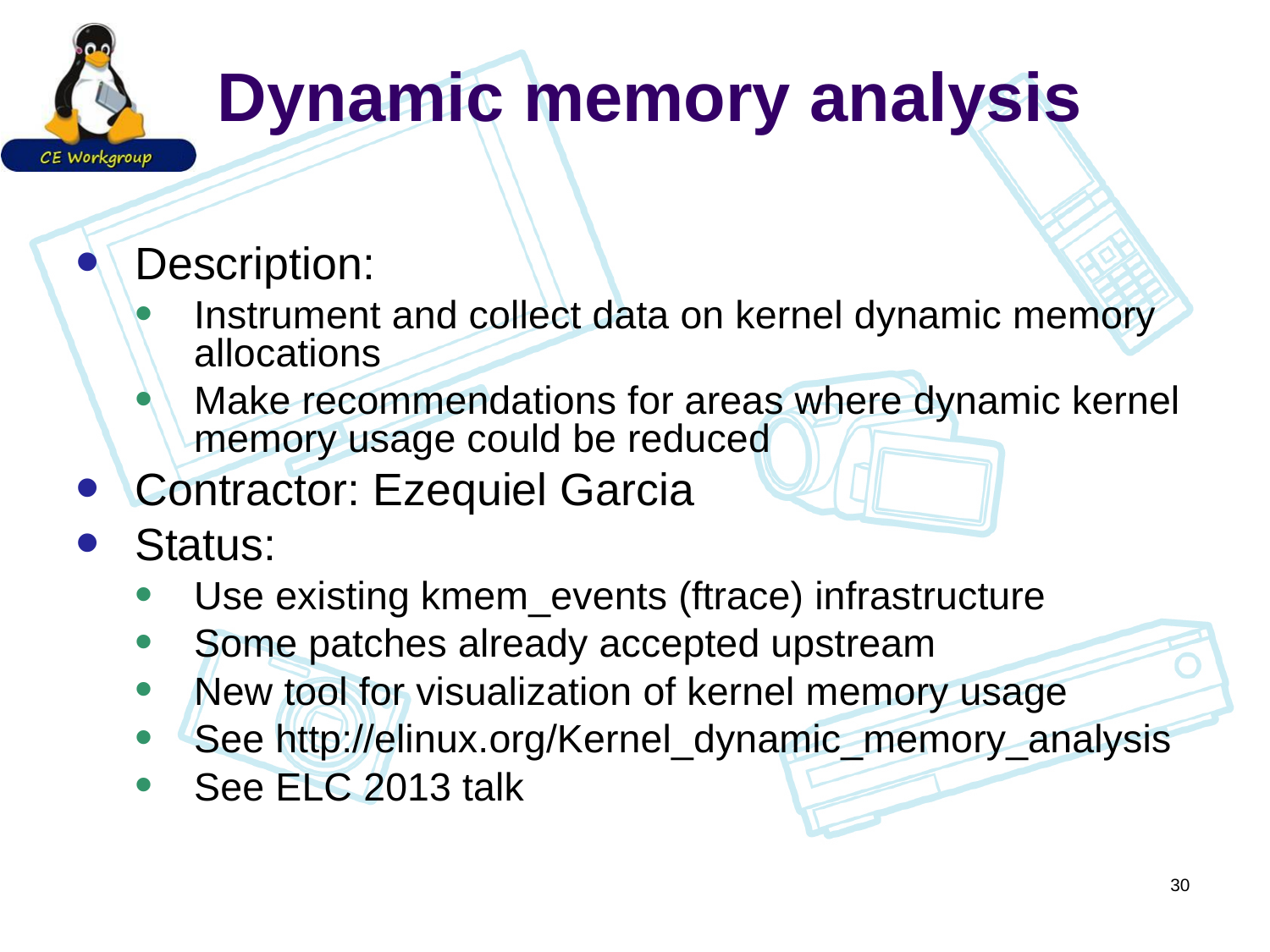

# Dynamic memory analysis
Description:
Instrument and collect data on kernel dynamic memory allocations
Make recommendations for areas where dynamic kernel memory usage could be reduced
Contractor: Ezequiel Garcia
Status:
Use existing kmem_events (ftrace) infrastructure
Some patches already accepted upstream
New tool for visualization of kernel memory usage
See http://elinux.org/Kernel_dynamic_memory_analysis
See ELC 2013 talk
30